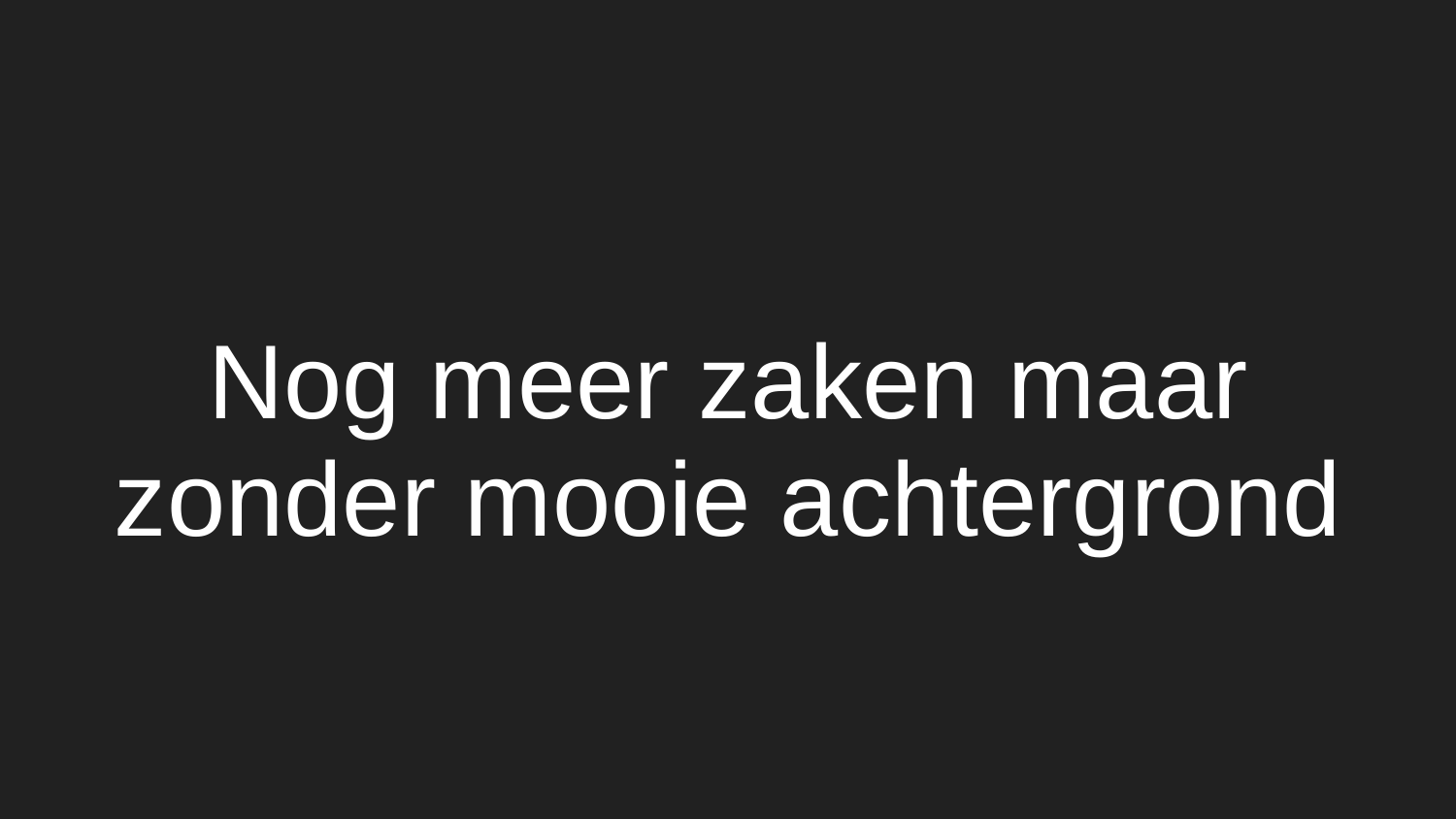

# Nog meer zaken maar zonder mooie achtergrond